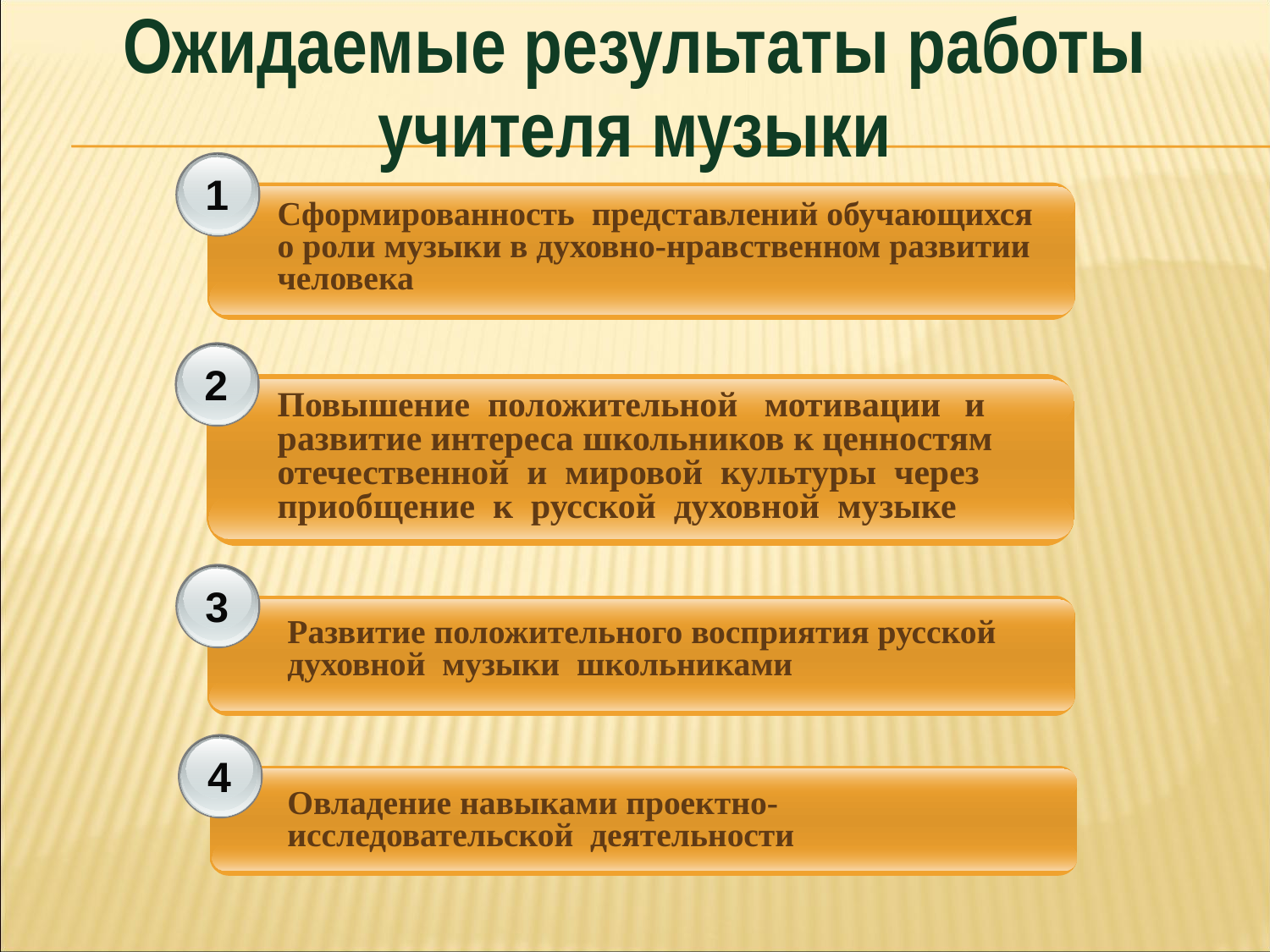

Ожидаемые результаты работы учителя музыки

1

Сформированность  представлений обучающихся
о роли музыки в духовно-нравственном развитии
человека

2

Повышение  положительной   мотивации   и развитие интереса школьников к ценностям отечественной  и  мировой  культуры  через приобщение  к  русской  духовной  музыке

3

Развитие положительного восприятия русской
духовной  музыки  школьниками

4

Овладение навыками проектно-исследовательской  деятельности